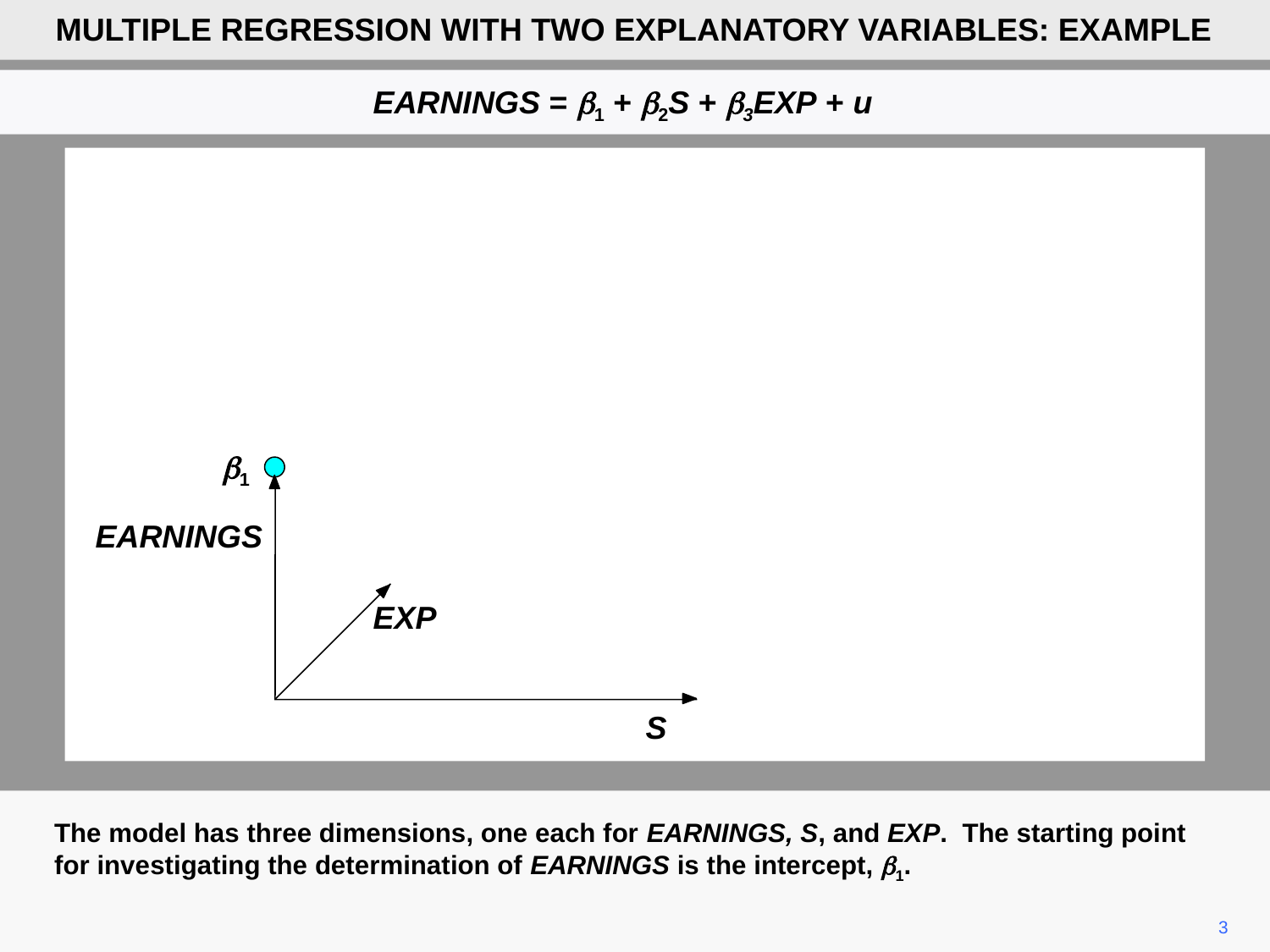

MULTIPLE REGRESSION WITH TWO EXPLANATORY VARIABLES: EXAMPLE

EARNINGS = β1 + β2S + β3EXP + u

β1

EARNINGS

EXP

S

The model has three dimensions, one each for EARNINGS, S, and EXP.  The starting point for investigating the determination of EARNINGS is the intercept, β1.
3